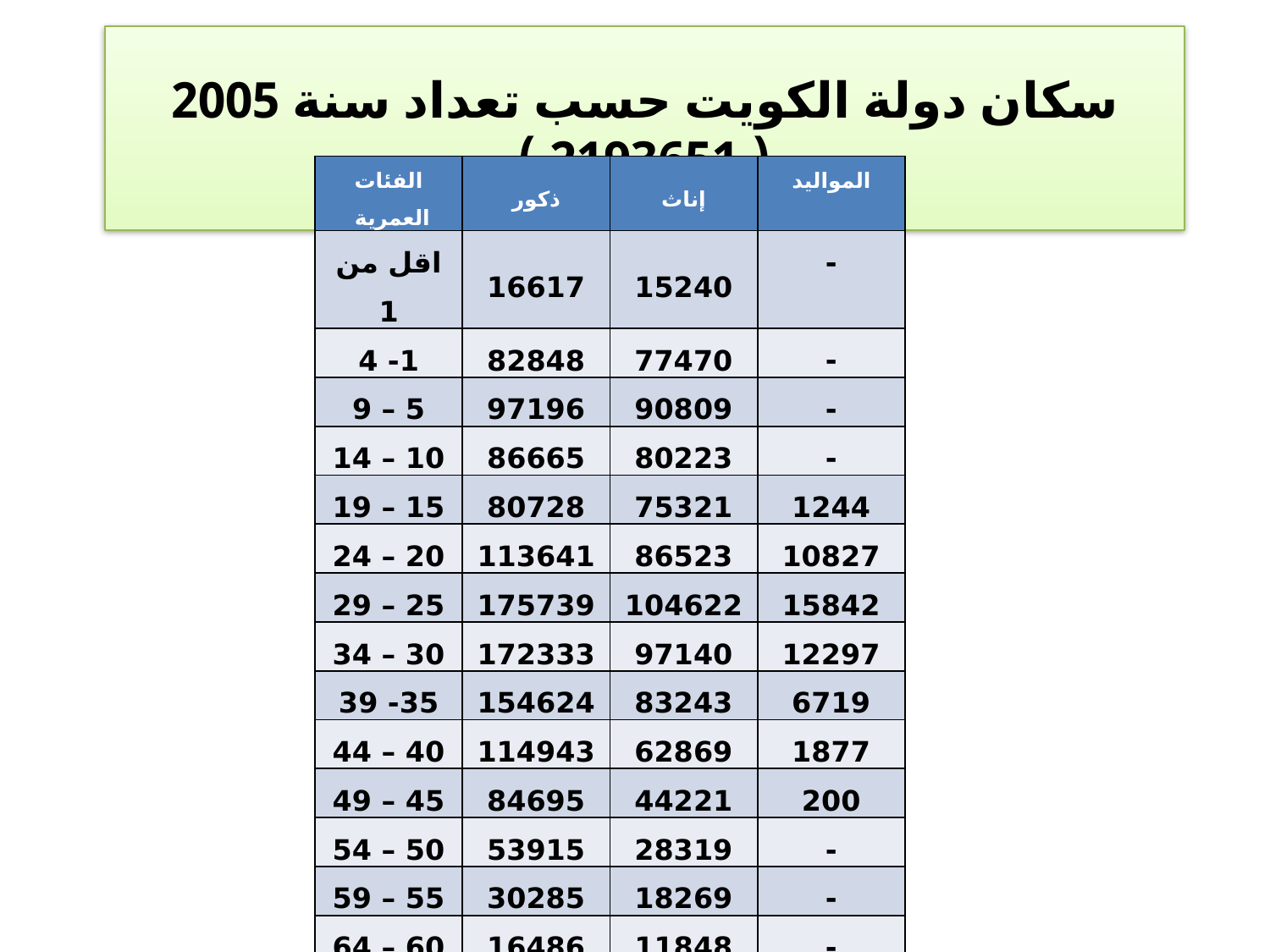

# سكان دولة الكويت حسب تعداد سنة 2005 ( 2193651 )

| الفئات العمرية | ذكور | إناث | المواليد |
| --- | --- | --- | --- |
| اقل من 1 | 16617 | 15240 | - |
| 1- 4 | 82848 | 77470 | - |
| 5 – 9 | 97196 | 90809 | - |
| 10 – 14 | 86665 | 80223 | - |
| 15 – 19 | 80728 | 75321 | 1244 |
| 20 – 24 | 113641 | 86523 | 10827 |
| 25 – 29 | 175739 | 104622 | 15842 |
| 30 – 34 | 172333 | 97140 | 12297 |
| 35- 39 | 154624 | 83243 | 6719 |
| 40 – 44 | 114943 | 62869 | 1877 |
| 45 – 49 | 84695 | 44221 | 200 |
| 50 – 54 | 53915 | 28319 | - |
| 55 – 59 | 30285 | 18269 | - |
| 60 – 64 | 16486 | 11848 | - |
| +65 | 19632 | 17187 | - |
| المجموع | 1300347 | 893304 | 49006 |